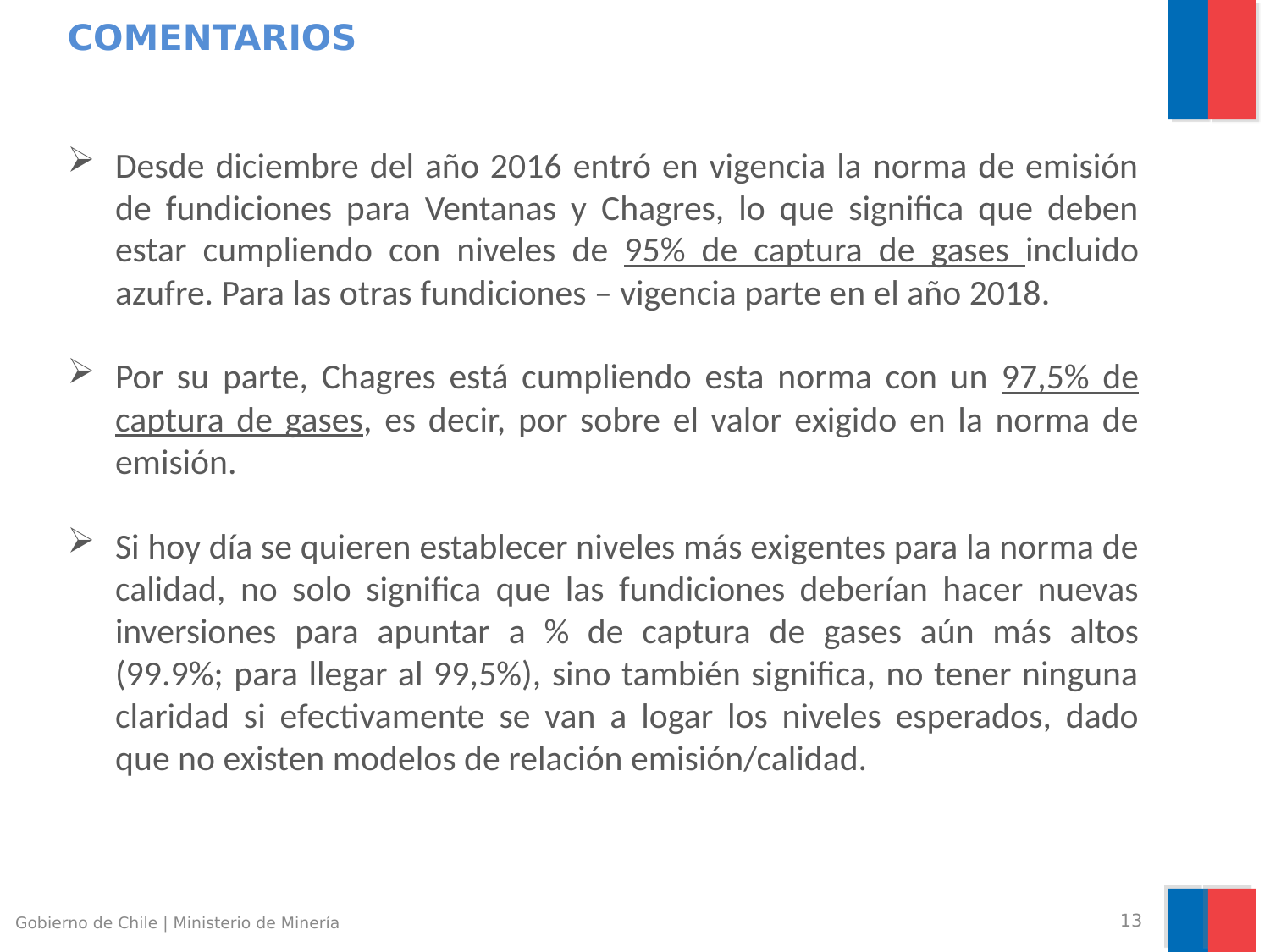

COMENTARIOS
Desde diciembre del año 2016 entró en vigencia la norma de emisión de fundiciones para Ventanas y Chagres, lo que significa que deben estar cumpliendo con niveles de 95% de captura de gases incluido azufre. Para las otras fundiciones – vigencia parte en el año 2018.

Por su parte, Chagres está cumpliendo esta norma con un 97,5% de captura de gases, es decir, por sobre el valor exigido en la norma de emisión.

Si hoy día se quieren establecer niveles más exigentes para la norma de calidad, no solo significa que las fundiciones deberían hacer nuevas inversiones para apuntar a % de captura de gases aún más altos (99.9%; para llegar al 99,5%), sino también significa, no tener ninguna claridad si efectivamente se van a logar los niveles esperados, dado que no existen modelos de relación emisión/calidad.
Gobierno de Chile | Ministerio de Minería
13